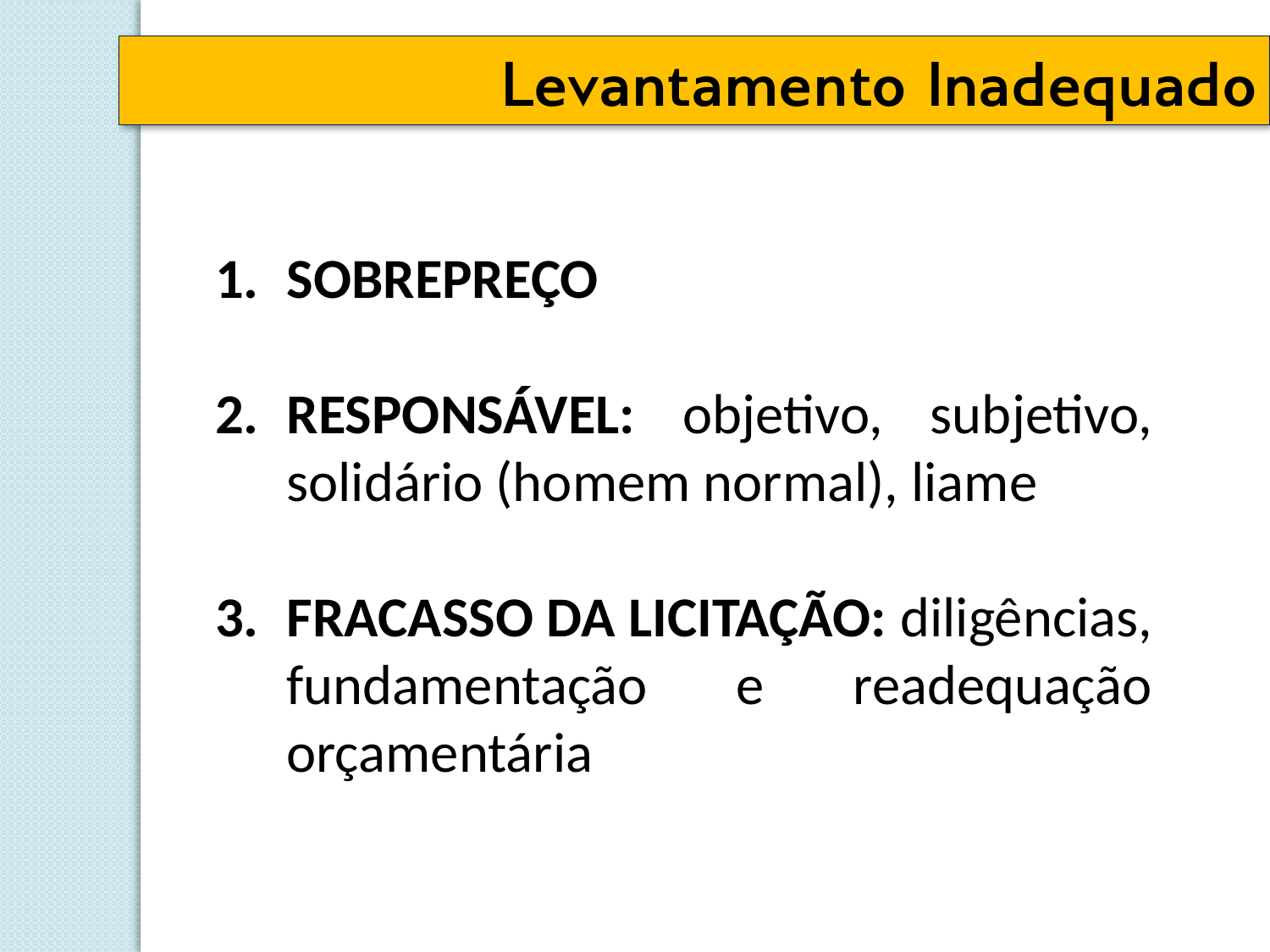

Levantamento Inadequado
SOBREPREÇO

RESPONSÁVEL: objetivo, subjetivo, solidário (homem normal), liame

FRACASSO DA LICITAÇÃO: diligências, fundamentação e readequação orçamentária